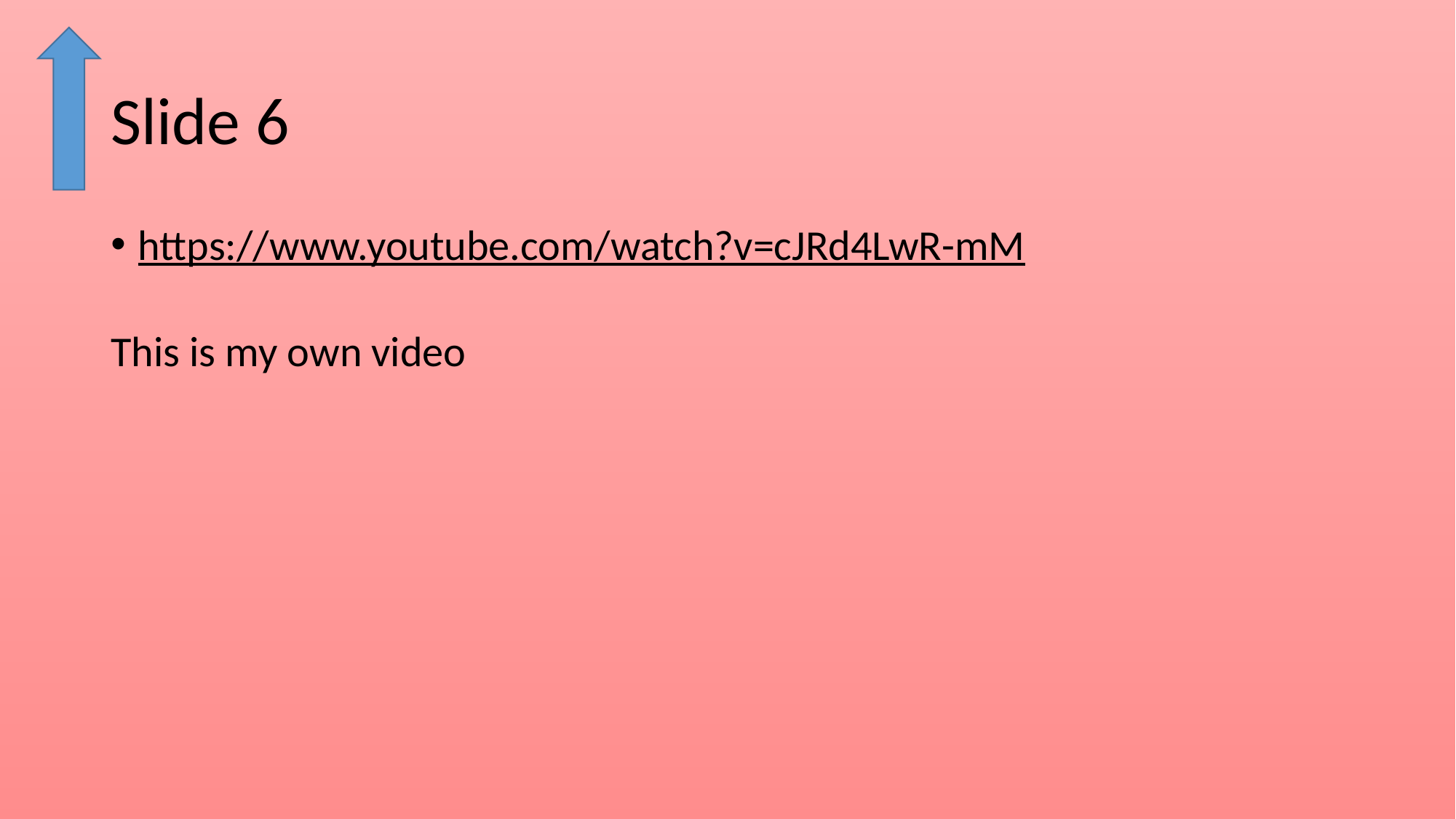

# Slide 6
https://www.youtube.com/watch?v=cJRd4LwR-mM
This is my own video